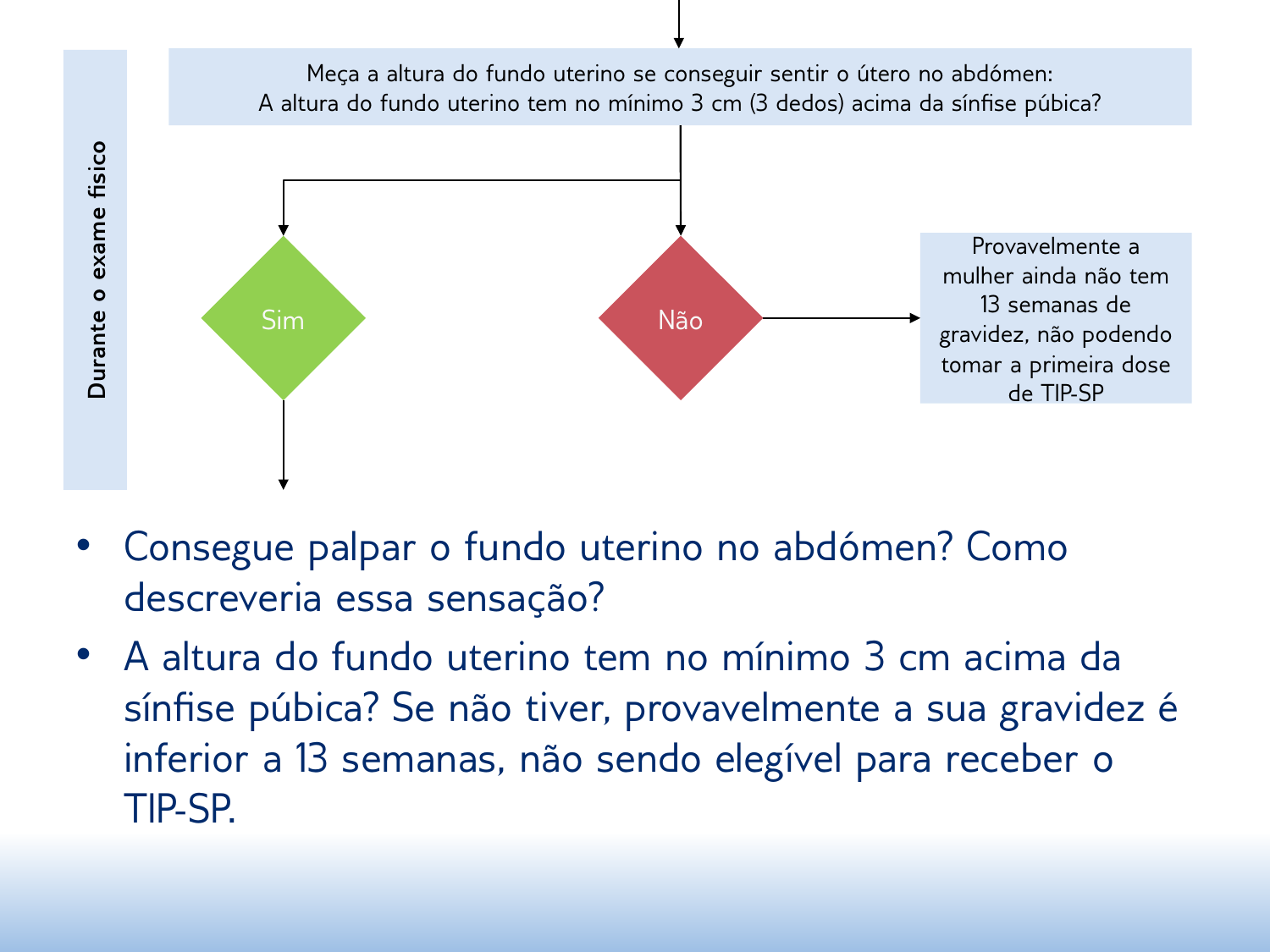

Meça a altura do fundo uterino se conseguir sentir o útero no abdómen:
A altura do fundo uterino tem no mínimo 3 cm (3 dedos) acima da sínfise púbica?
Durante o exame fisico
Provavelmente a mulher ainda não tem 13 semanas de gravidez, não podendo tomar a primeira dose de TIP-SP
Sim
Não
Consegue palpar o fundo uterino no abdómen? Como descreveria essa sensação?
A altura do fundo uterino tem no mínimo 3 cm acima da sínfise púbica? Se não tiver, provavelmente a sua gravidez é inferior a 13 semanas, não sendo elegível para receber o
TIP-SP.